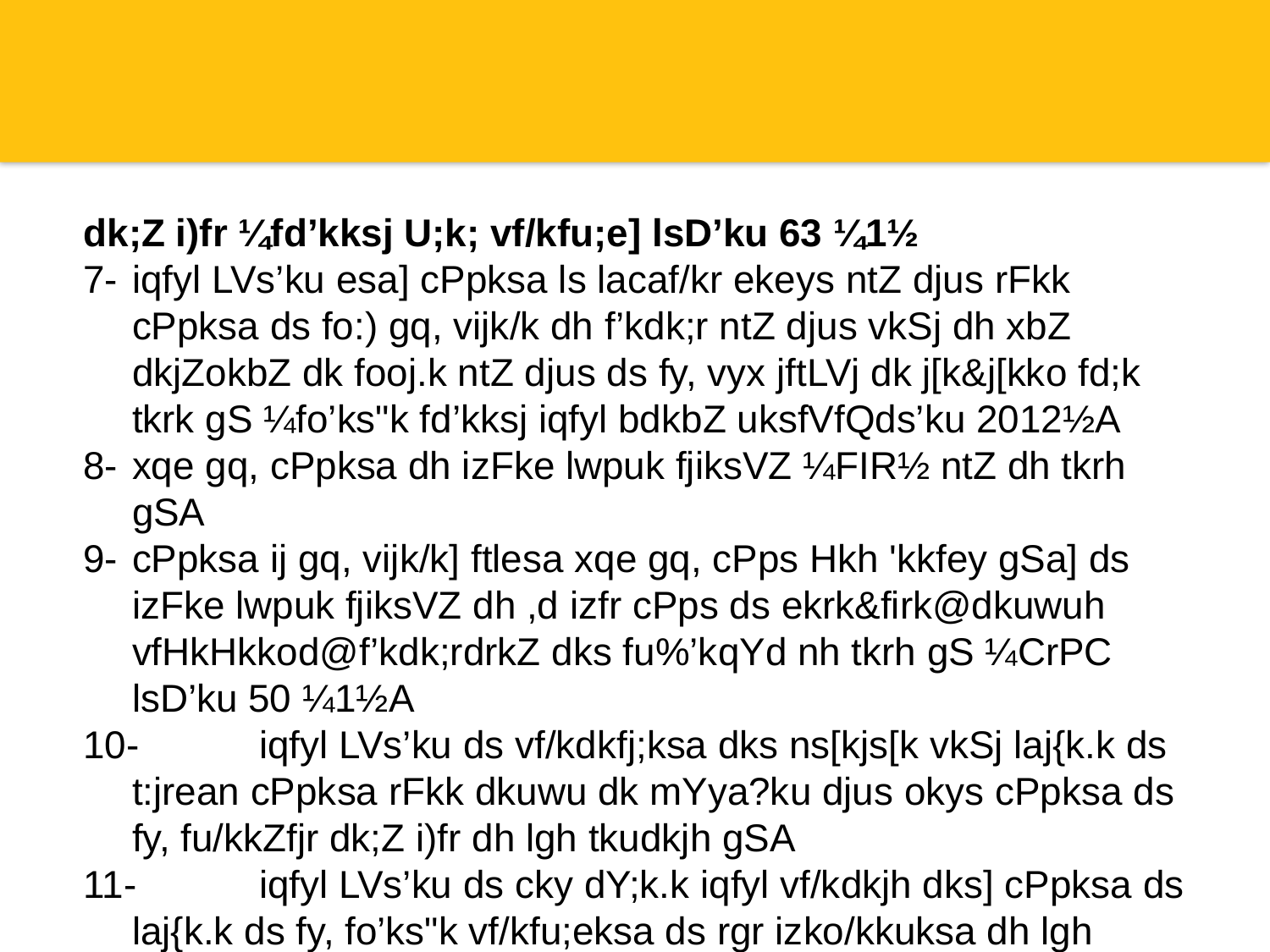

dk;Z i)fr ¼fd’kksj U;k; vf/kfu;e] lsD’ku 63 ¼1½
7-	iqfyl LVs’ku esa] cPpksa ls lacaf/kr ekeys ntZ djus rFkk cPpksa ds fo:) gq, vijk/k dh f’kdk;r ntZ djus vkSj dh xbZ dkjZokbZ dk fooj.k ntZ djus ds fy, vyx jftLVj dk j[k&j[kko fd;k tkrk gS ¼fo’ks"k fd’kksj iqfyl bdkbZ uksfVfQds’ku 2012½A
8-	xqe gq, cPpksa dh izFke lwpuk fjiksVZ ¼FIR½ ntZ dh tkrh gSA
9-	cPpksa ij gq, vijk/k] ftlesa xqe gq, cPps Hkh 'kkfey gSa] ds izFke lwpuk fjiksVZ dh ,d izfr cPps ds ekrk&firk@dkuwuh vfHkHkkod@f’kdk;rdrkZ dks fu%’kqYd nh tkrh gS ¼CrPC lsD’ku 50 ¼1½A
10-	iqfyl LVs’ku ds vf/kdkfj;ksa dks ns[kjs[k vkSj laj{k.k ds t:jrean cPpksa rFkk dkuwu dk mYya?ku djus okys cPpksa ds fy, fu/kkZfjr dk;Z i)fr dh lgh tkudkjh gSA
11-	iqfyl LVs’ku ds cky dY;k.k iqfyl vf/kdkjh dks] cPpksa ds laj{k.k ds fy, fo’ks"k vf/kfu;eksa ds rgr izko/kkuksa dh lgh tkudkjh gS vkSj og bUgsa cPPkksa ds loksZÙke fgr ds fy, bLrseky djrs gSaA